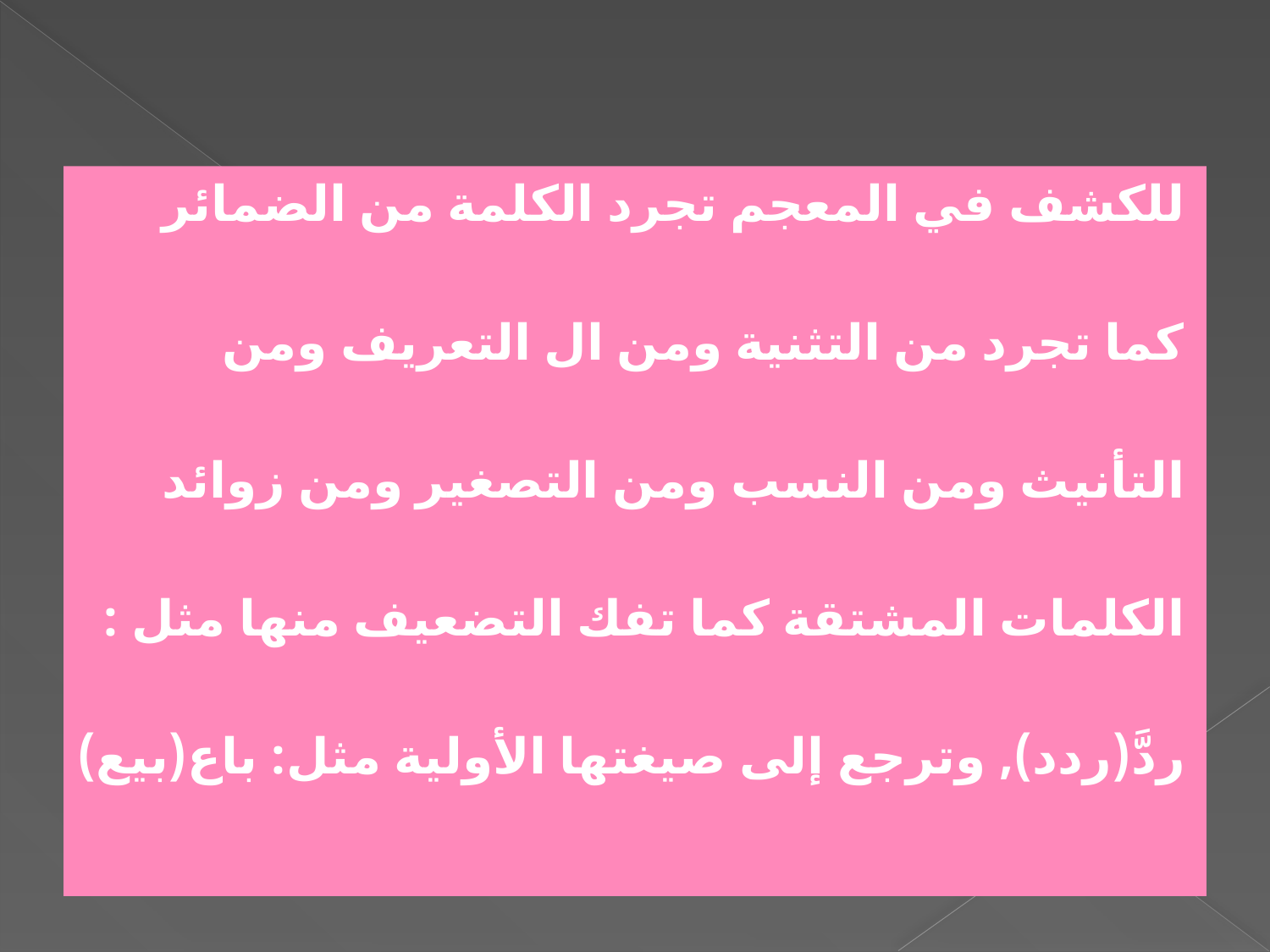

#
للكشف في المعجم تجرد الكلمة من الضمائر

كما تجرد من التثنية ومن ال التعريف ومن

التأنيث ومن النسب ومن التصغير ومن زوائد

الكلمات المشتقة كما تفك التضعيف منها مثل :

ردَّ(ردد), وترجع إلى صيغتها الأولية مثل: باع(بيع)